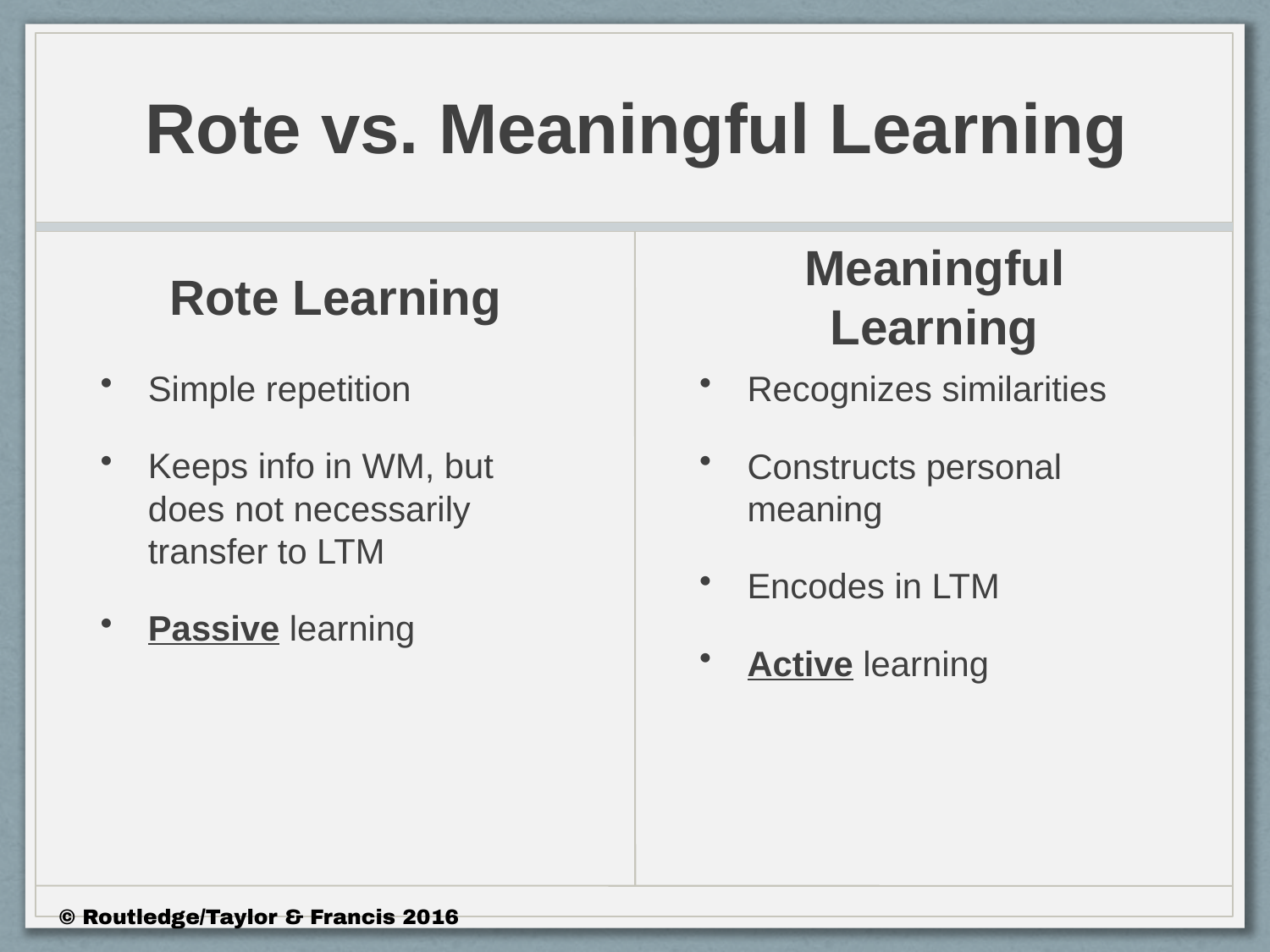

Rote vs. Meaningful Learning
Rote Learning
Meaningful Learning
Simple repetition
Keeps info in WM, but does not necessarily transfer to LTM
Passive learning

Recognizes similarities
Constructs personal meaning
Encodes in LTM
Active learning

© Routledge/Taylor & Francis 2016